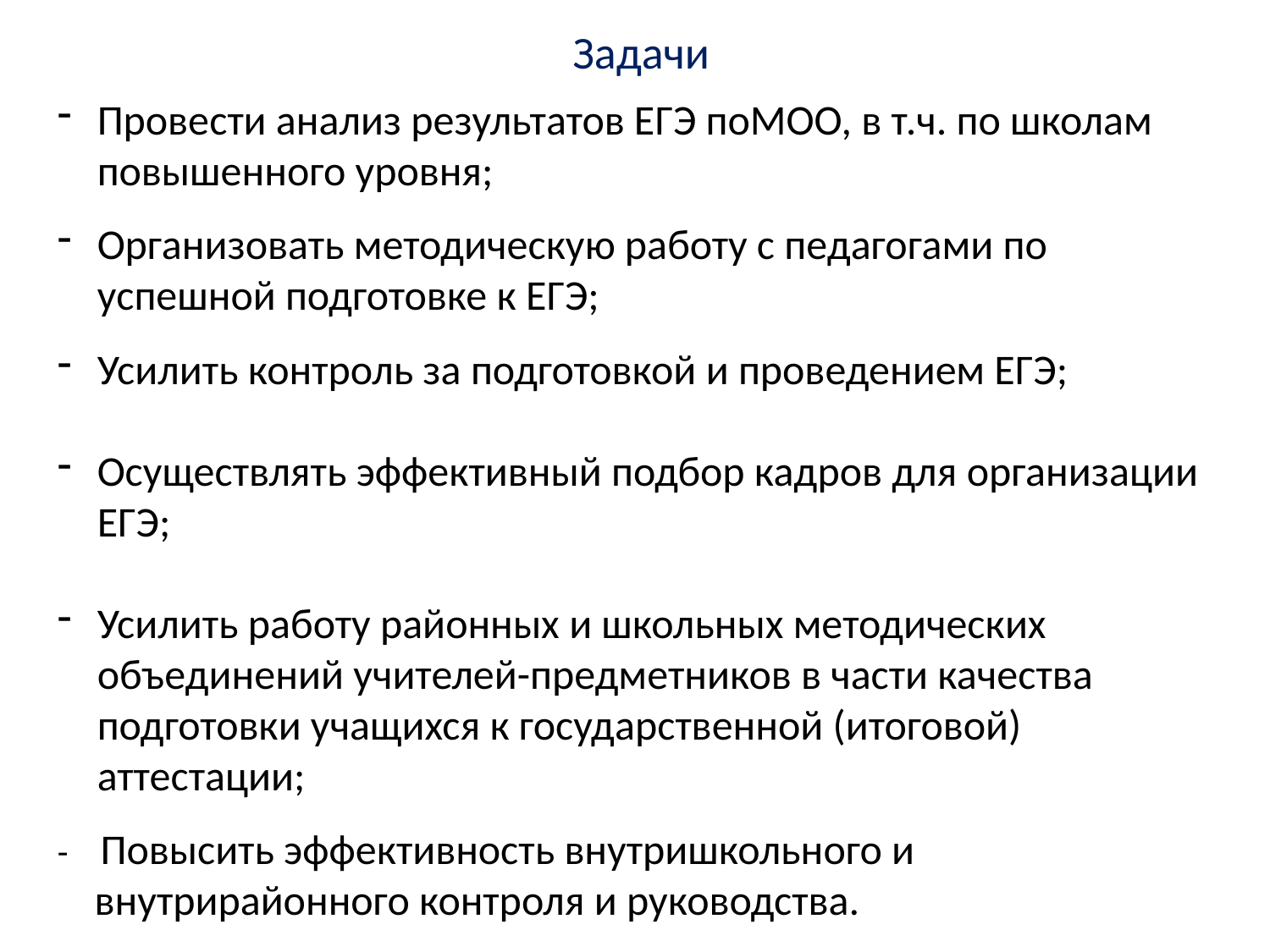

# Задачи
Провести анализ результатов ЕГЭ поМОО, в т.ч. по школам повышенного уровня;

Организовать методическую работу с педагогами по успешной подготовке к ЕГЭ;

Усилить контроль за подготовкой и проведением ЕГЭ;

Осуществлять эффективный подбор кадров для организации  ЕГЭ;

Усилить работу районных и школьных методических объединений учителей-предметников в части качества подготовки учащихся к государственной (итоговой) аттестации;

-    Повысить эффективность внутришкольного и внутрирайонного контроля и руководства.